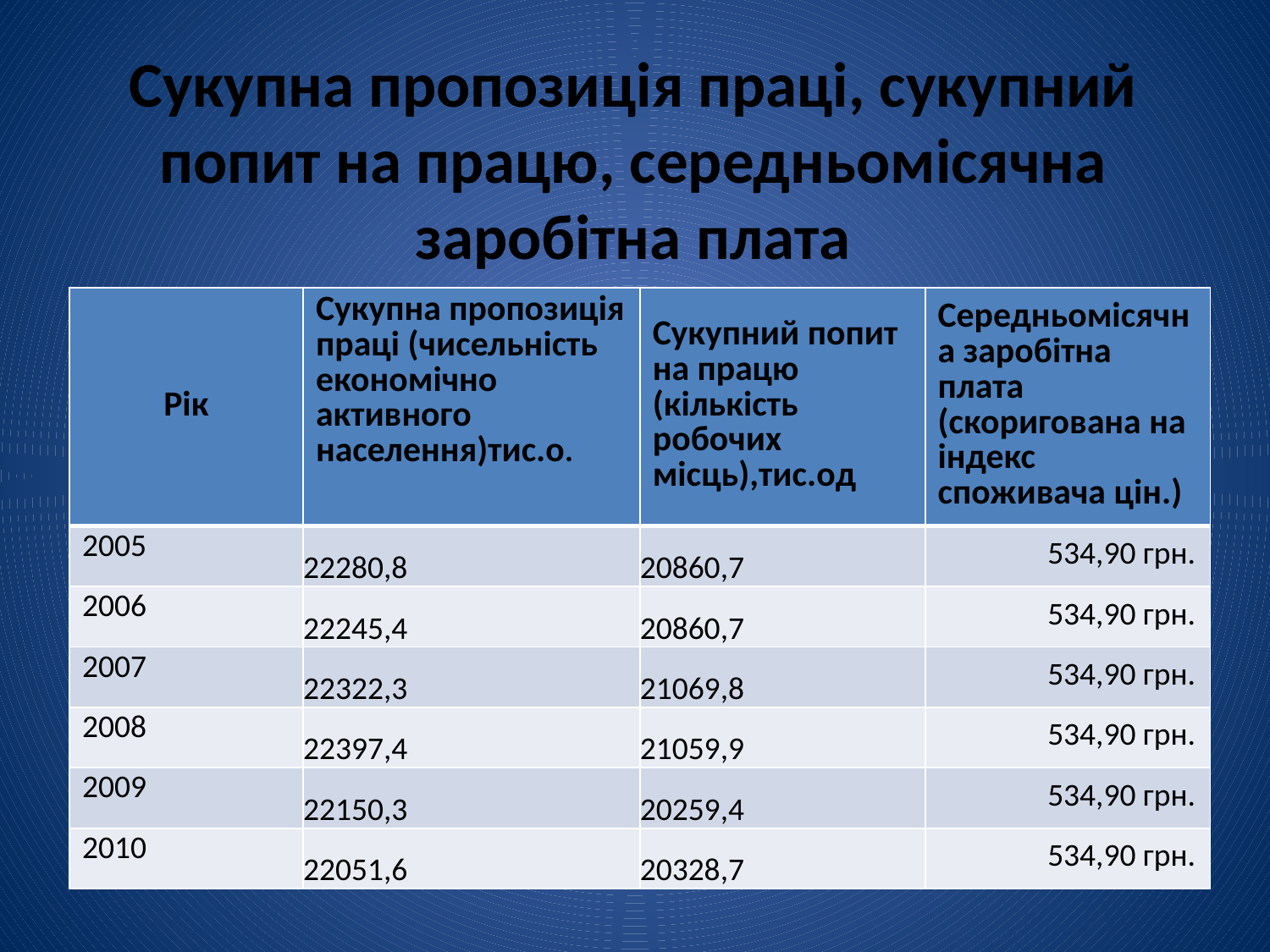

# Сукупна пропозиція праці, сукупний попит на працю, середньомісячна заробітна плата
| Рік | Сукупна пропозиція праці (чисельність економічно активного населення)тис.о. | Сукупний попит на працю (кількість робочих місць),тис.од | Середньомісячна заробітна плата (скоригована на індекс споживача цін.) |
| --- | --- | --- | --- |
| 2005 | 22280,8 | 20860,7 | 534,90 грн. |
| 2006 | 22245,4 | 20860,7 | 534,90 грн. |
| 2007 | 22322,3 | 21069,8 | 534,90 грн. |
| 2008 | 22397,4 | 21059,9 | 534,90 грн. |
| 2009 | 22150,3 | 20259,4 | 534,90 грн. |
| 2010 | 22051,6 | 20328,7 | 534,90 грн. |